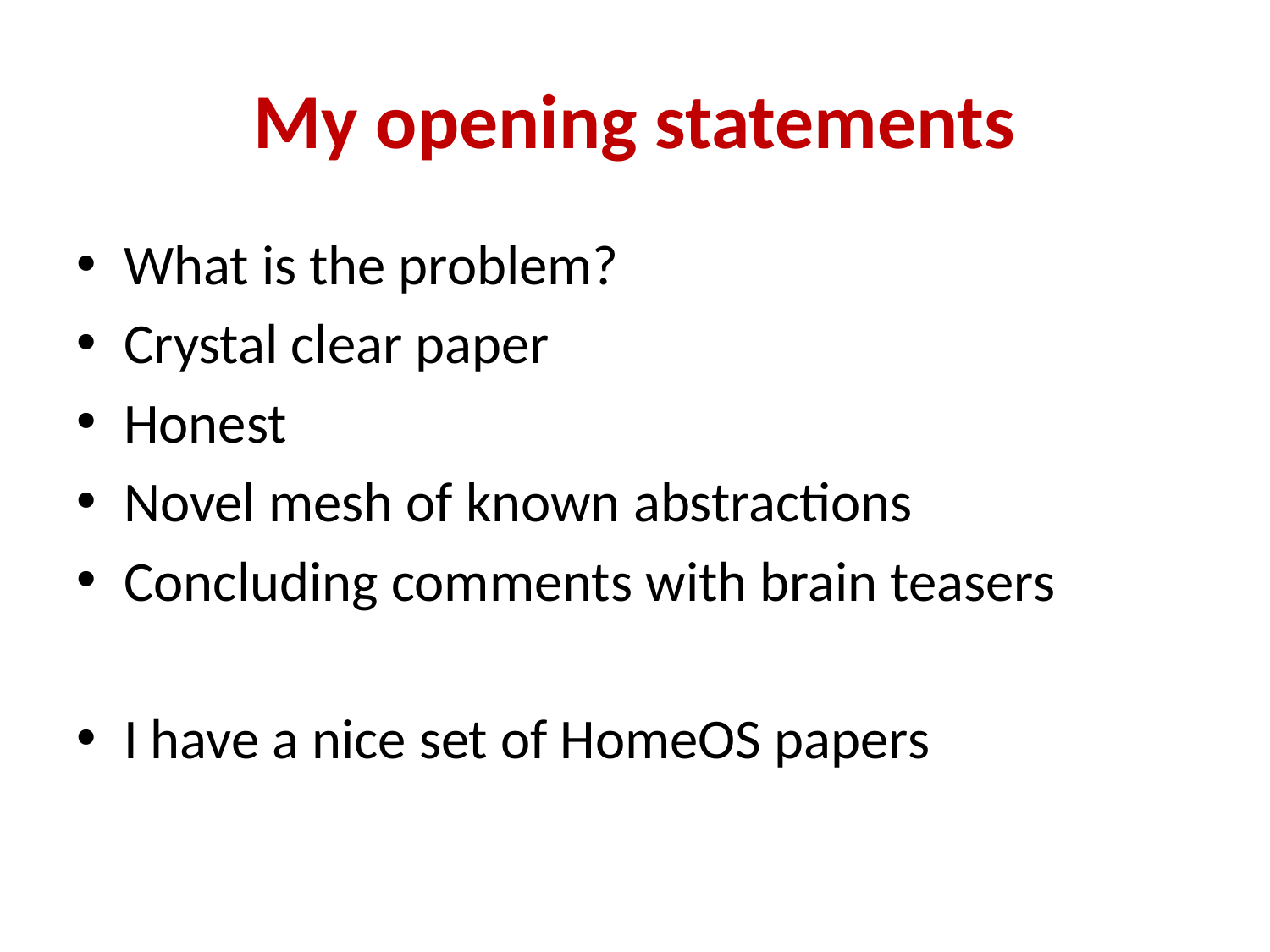

# My opening statements
What is the problem?
Crystal clear paper
Honest
Novel mesh of known abstractions
Concluding comments with brain teasers

I have a nice set of HomeOS papers